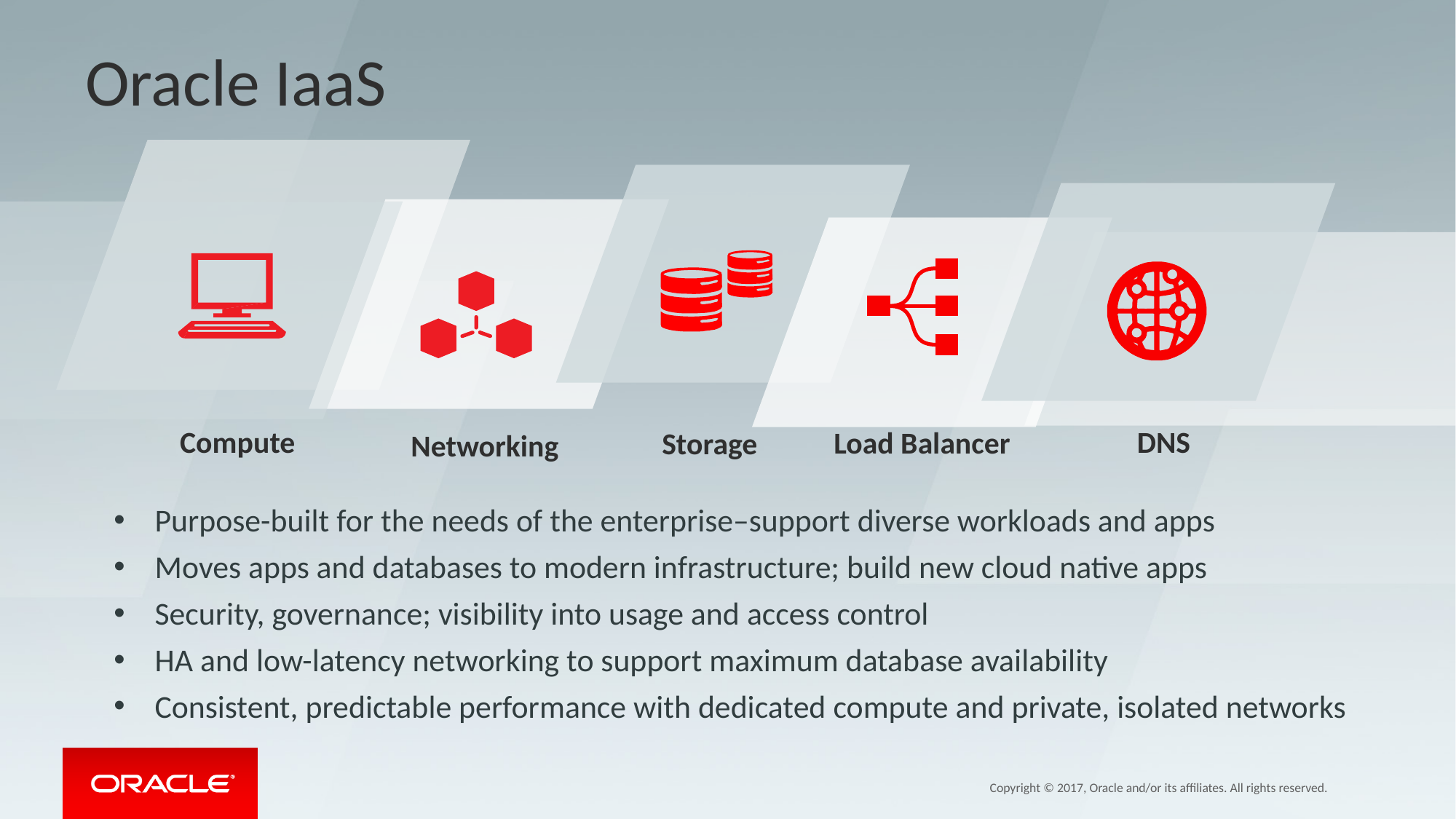

Oracle IaaS

Compute
DNS
Load Balancer
Storage
Networking
Purpose-built for the needs of the enterprise–support diverse workloads and apps
Moves apps and databases to modern infrastructure; build new cloud native apps
Security, governance; visibility into usage and access control
HA and low-latency networking to support maximum database availability
Consistent, predictable performance with dedicated compute and private, isolated networks

Copyright © 2017, Oracle and/or its affiliates. All rights reserved.